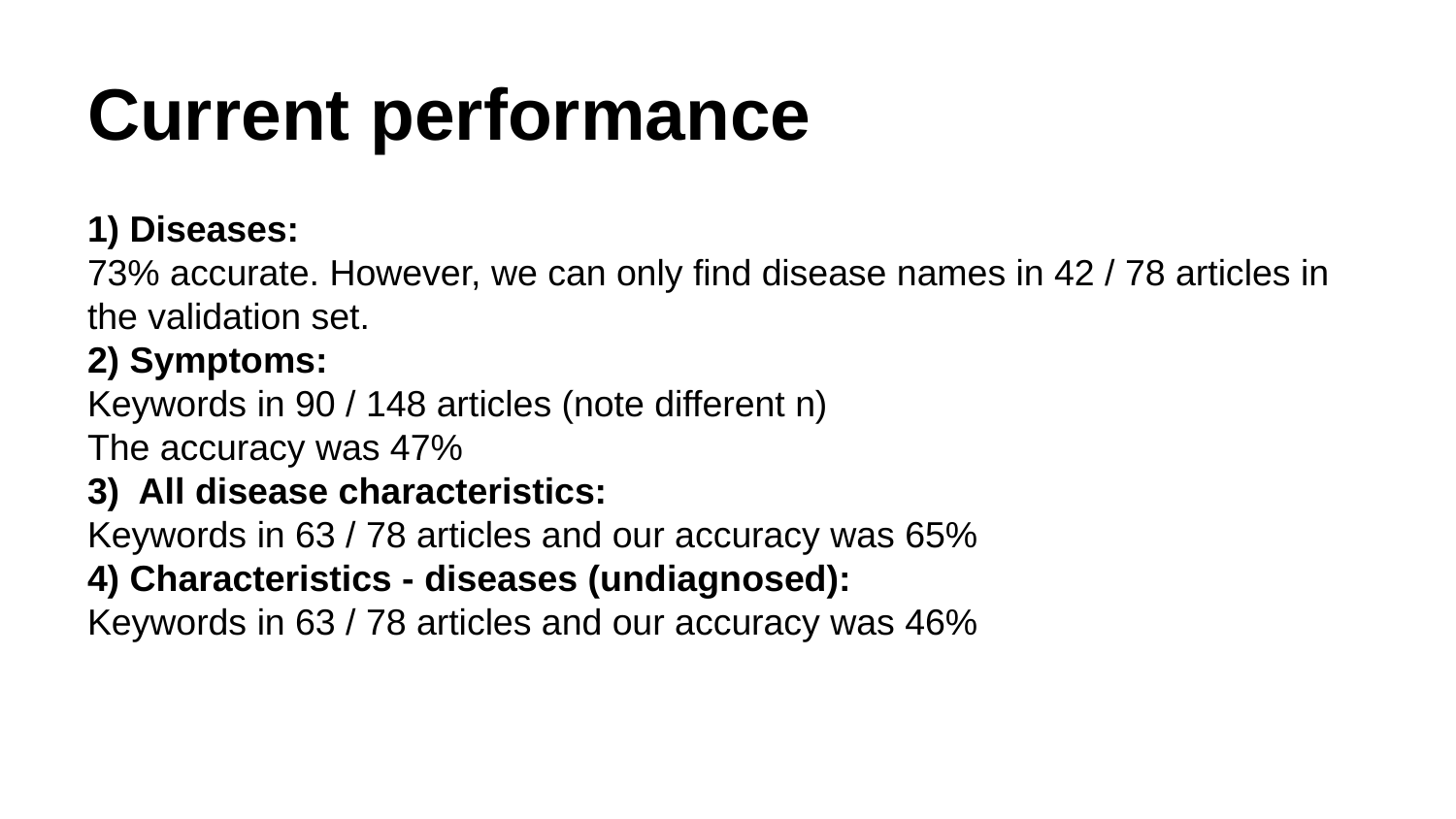

# Current performance
1) Diseases:
73% accurate. However, we can only find disease names in 42 / 78 articles in the validation set.
2) Symptoms:
Keywords in 90 / 148 articles (note different n)
The accuracy was 47%
3)  All disease characteristics:
Keywords in 63 / 78 articles and our accuracy was 65%
4) Characteristics - diseases (undiagnosed):
Keywords in 63 / 78 articles and our accuracy was 46%